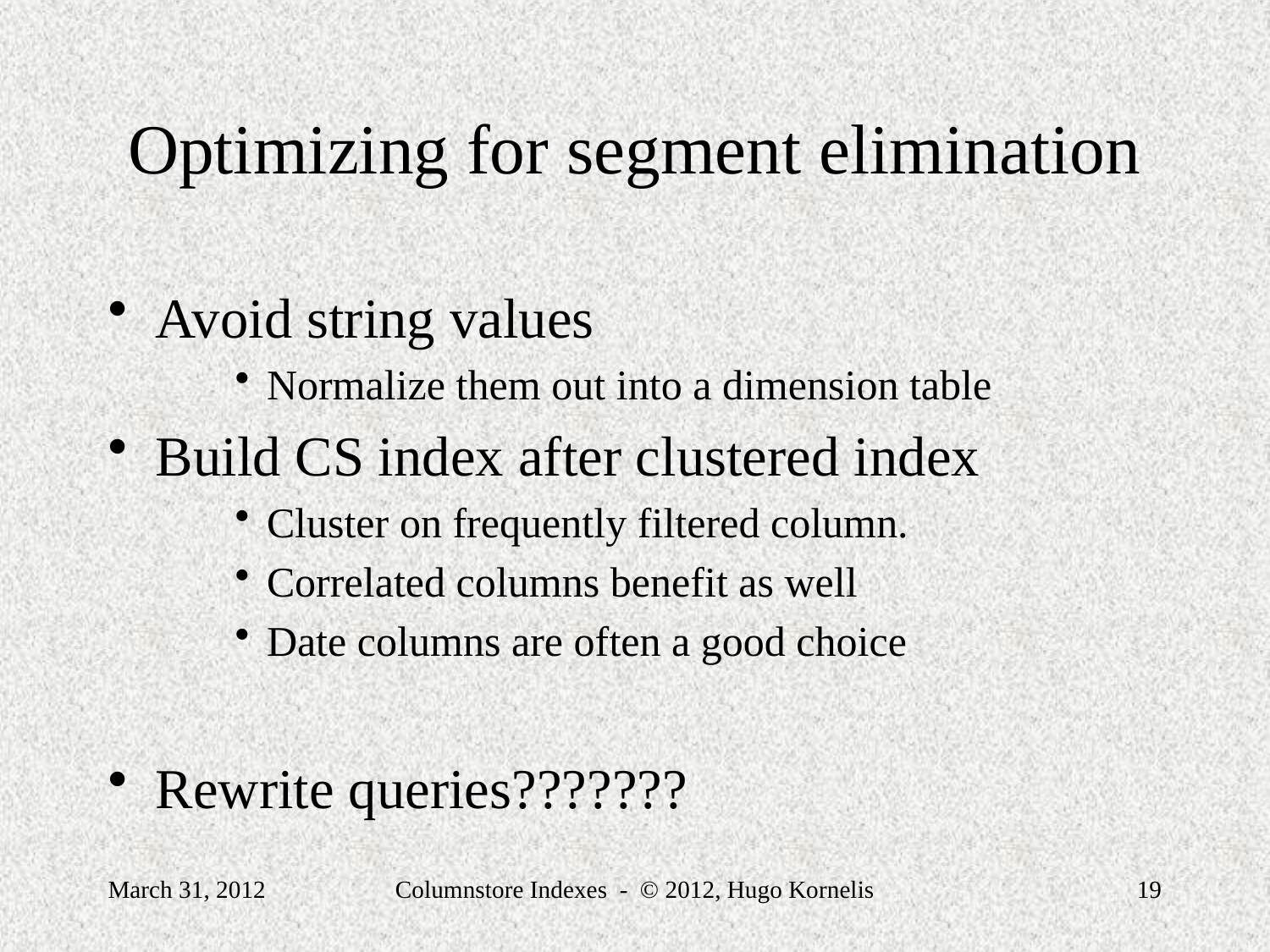

# Optimizing for segment elimination
Avoid string values
Normalize them out into a dimension table
Build CS index after clustered index
Cluster on frequently filtered column.
Correlated columns benefit as well
Date columns are often a good choice

Rewrite queries???????
March 31, 2012
Columnstore Indexes  -  © 2012, Hugo Kornelis
19